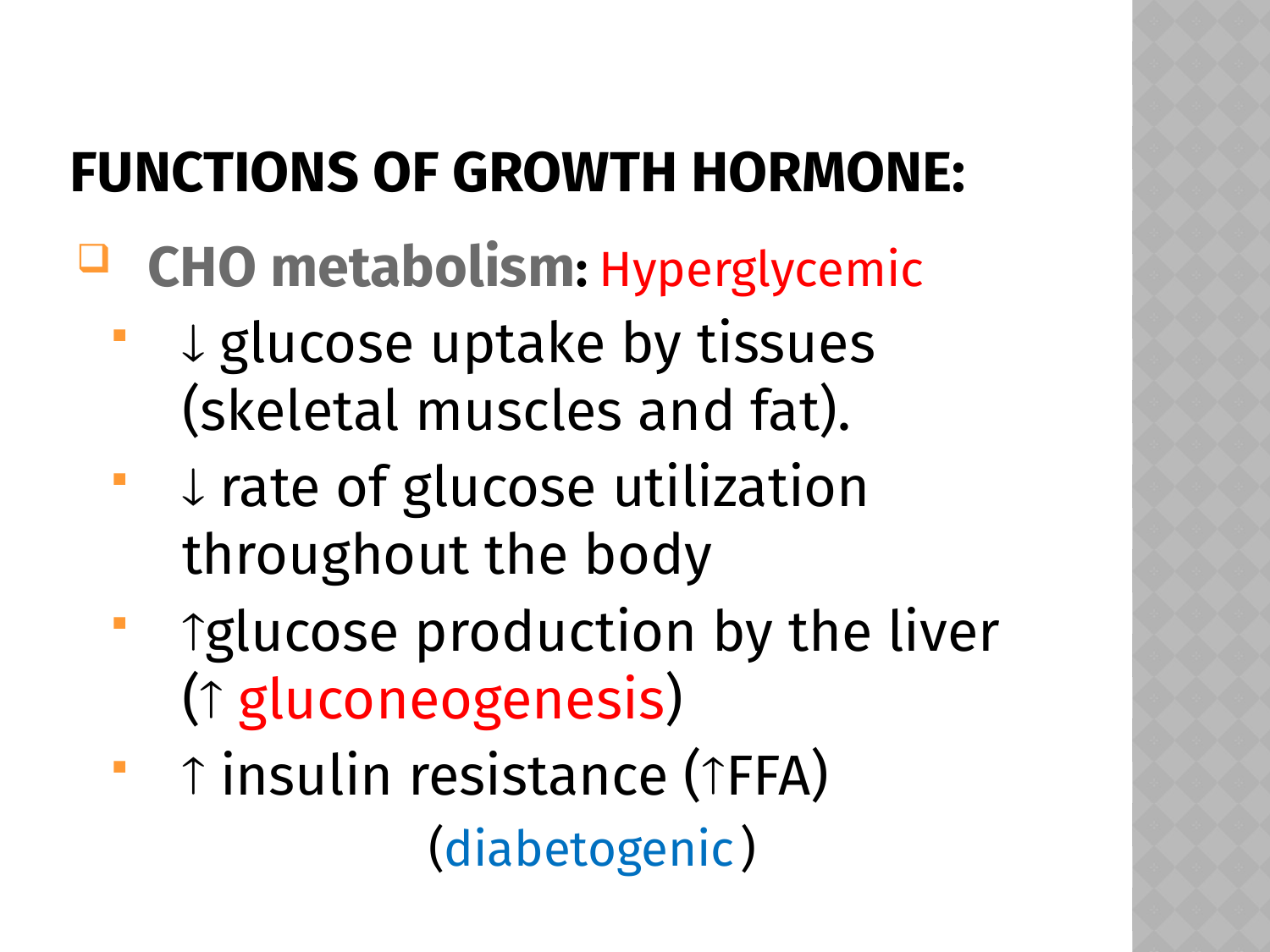

# Functions of growth hormone:
CHO metabolism: Hyperglycemic
↓ glucose uptake by tissues (skeletal muscles and fat).
↓ rate of glucose utilization throughout the body
↑glucose production by the liver
(↑ gluconeogenesis)
↑ insulin resistance (↑FFA)
    (diabetogenic )